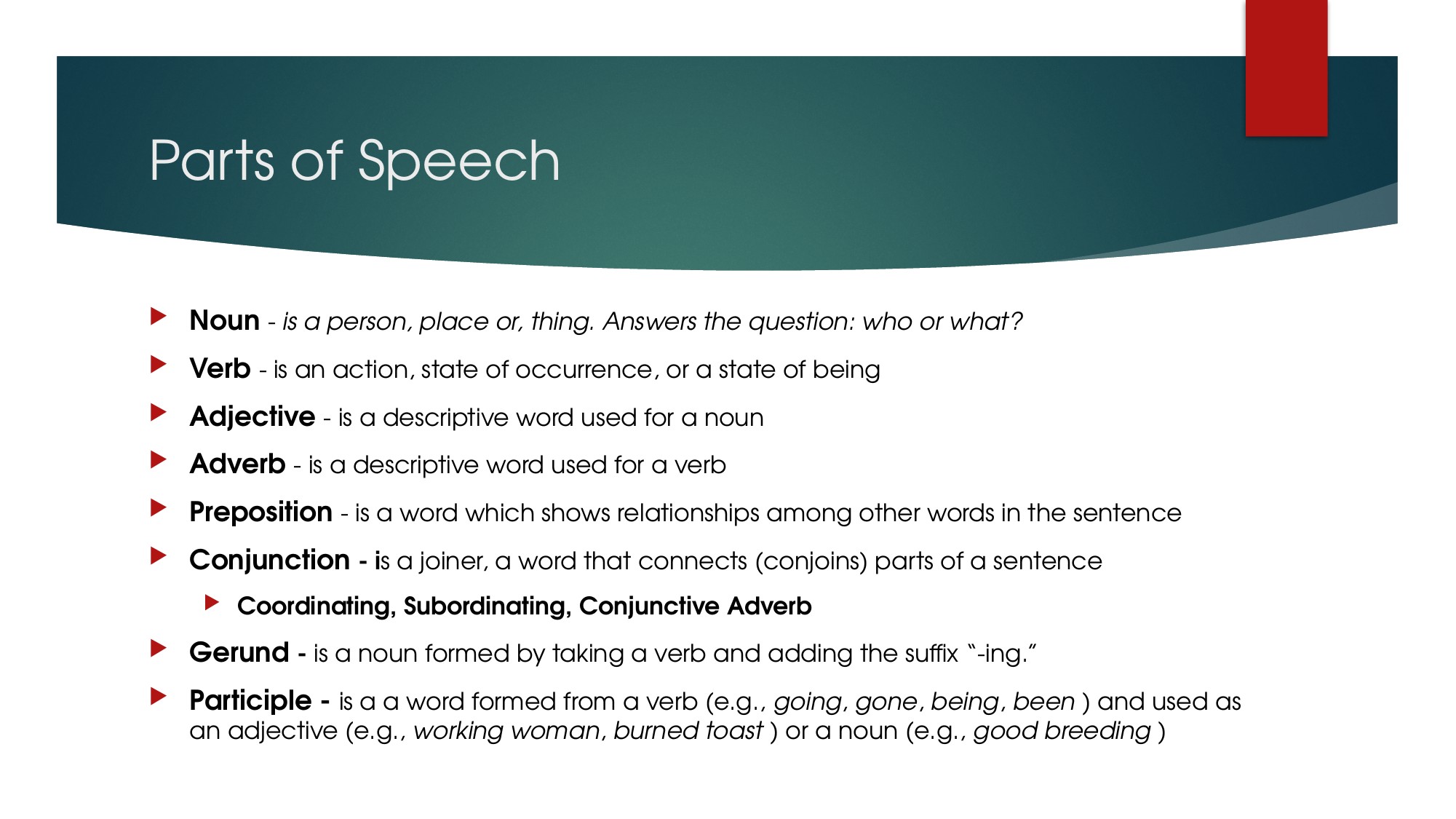

# Parts of Speech
Noun - is a person, place or, thing. Answers the question: who or what?
Verb - is an action, state of occurrence, or a state of being
Adjective - is a descriptive word used for a noun
Adverb - is a descriptive word used for a verb
Preposition - is a word which shows relationships among other words in the sentence
Conjunction - is a joiner, a word that connects (conjoins) parts of a sentence
Coordinating, Subordinating, Conjunctive Adverb
Gerund - is a noun formed by taking a verb and adding the suffix “-ing.”
Participle - is a a word formed from a verb (e.g., going, gone, being, been ) and used as an adjective (e.g., working woman, burned toast ) or a noun (e.g., good breeding )